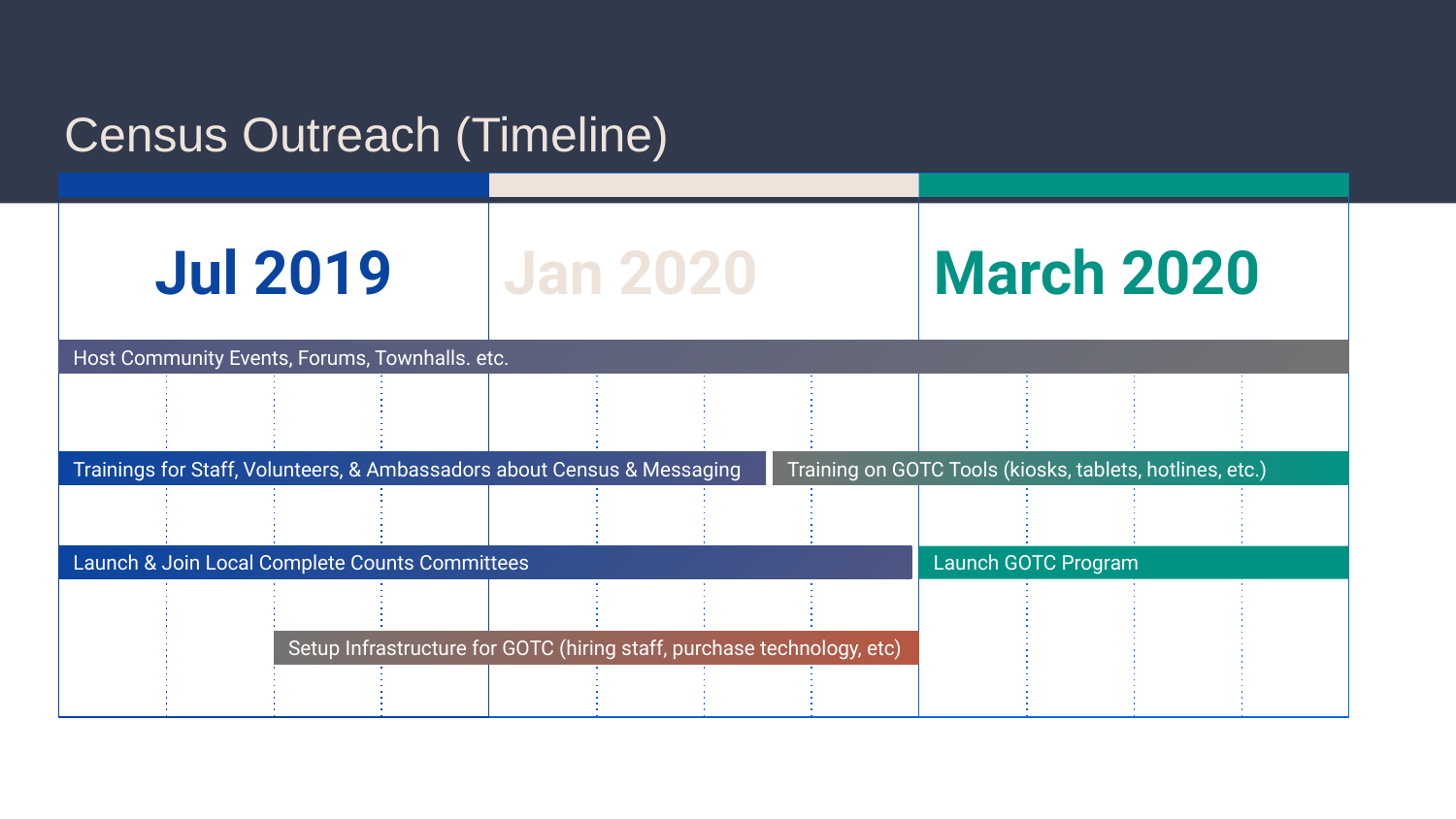

# Census Outreach (Timeline)

Jul 2019

Jan 2020

March 2020

Host Community Events, Forums, Townhalls. etc.
Trainings for Staff, Volunteers, & Ambassadors about Census & Messaging
Training on GOTC Tools (kiosks, tablets, hotlines, etc.)
Launch & Join Local Complete Counts Committees
Launch GOTC Program
Setup Infrastructure for GOTC (hiring staff, purchase technology, etc)